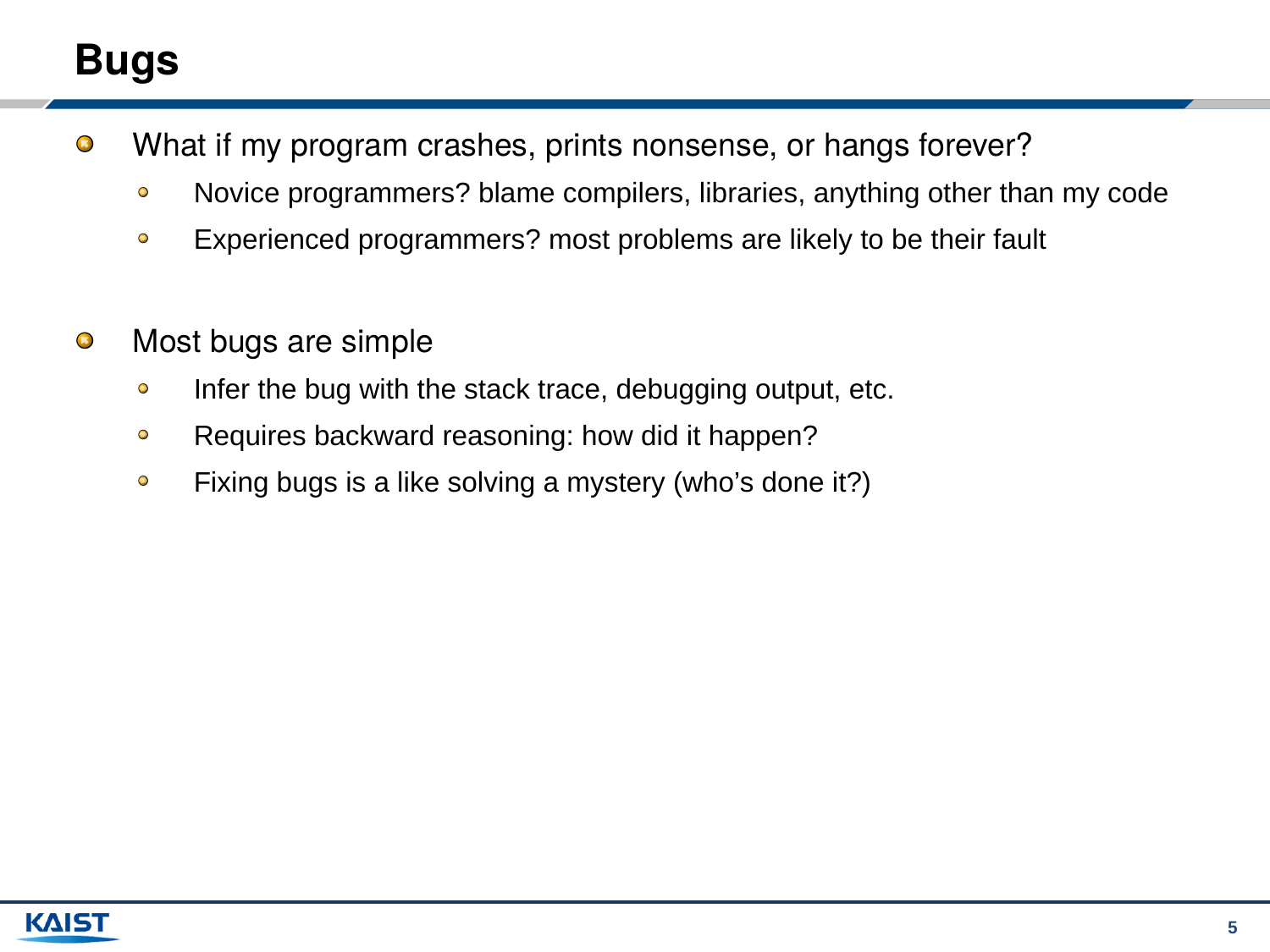

# Bugs
What if my program crashes, prints nonsense, or hangs forever?
Novice programmers? blame compilers, libraries, anything other than my code
Experienced programmers? most problems are likely to be their fault

Most bugs are simple
Infer the bug with the stack trace, debugging output, etc.
Requires backward reasoning: how did it happen?
Fixing bugs is a like solving a mystery (who’s done it?)